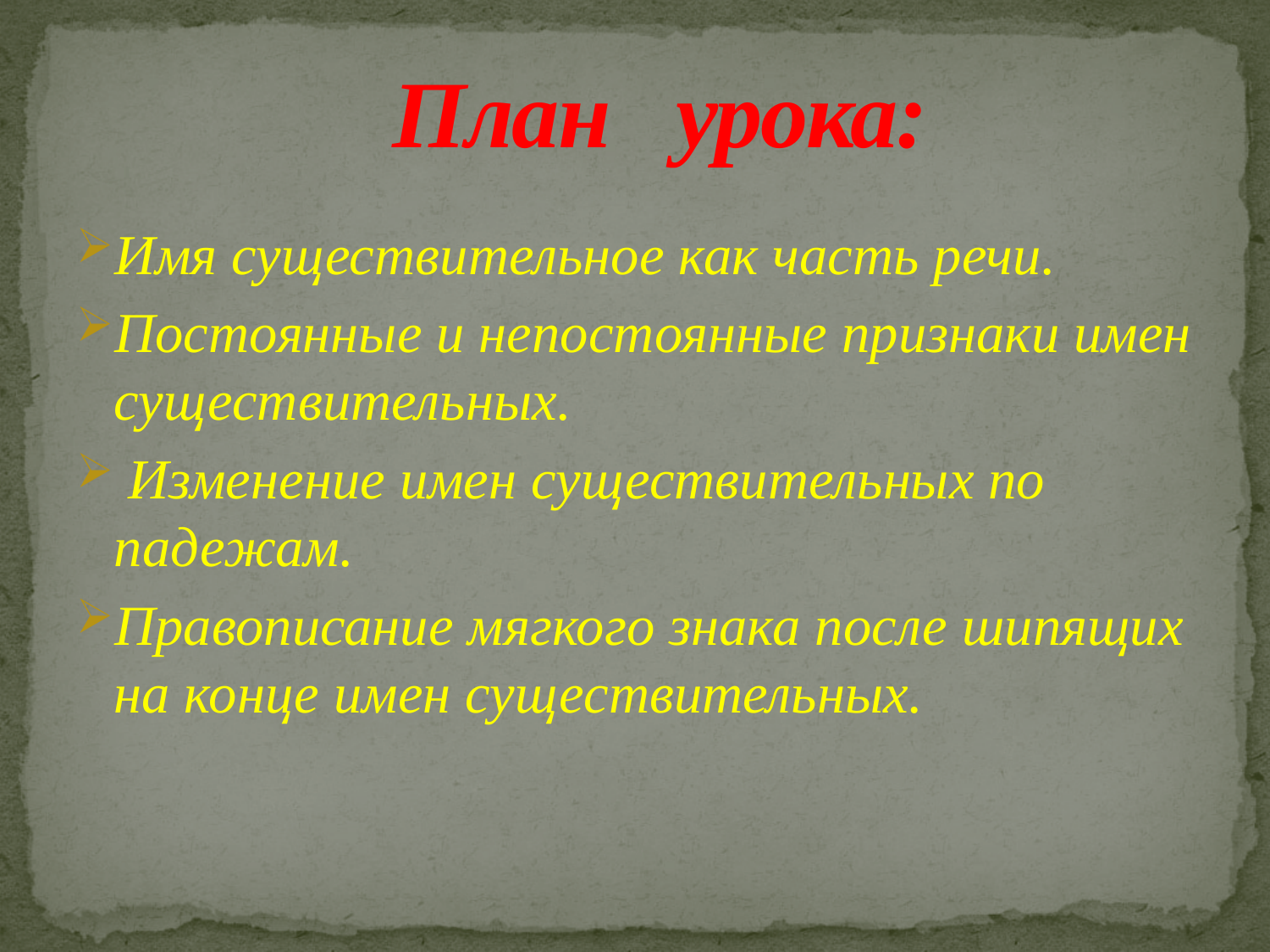

# План   урока:
Имя существительное как часть речи.
Постоянные и непостоянные признаки имен существительных.
 Изменение имен существительных по падежам.
Правописание мягкого знака после шипящих на конце имен существительных.